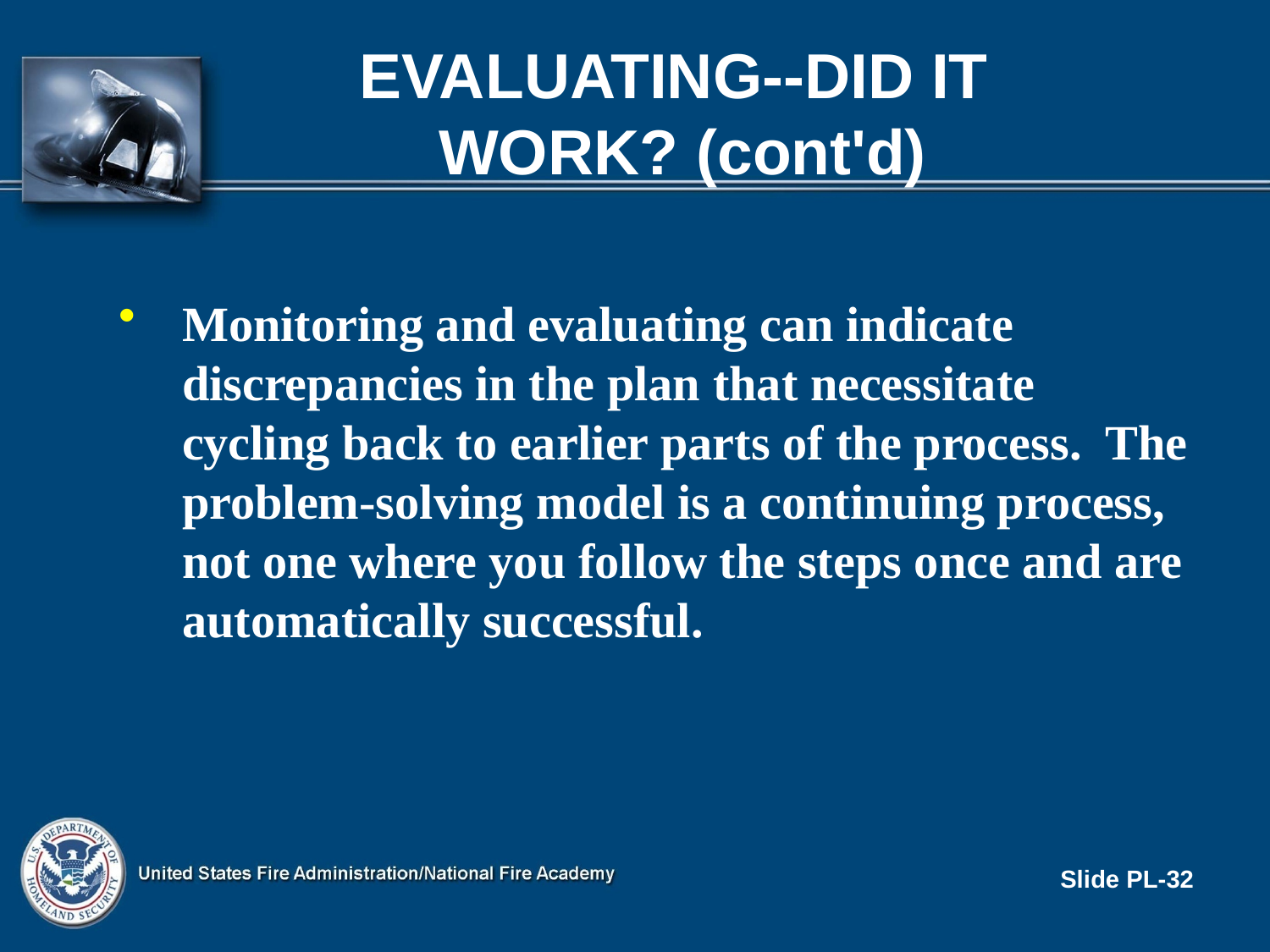

# Evaluating--Did it Work? (cont'd)
Monitoring and evaluating can indicate discrepancies in the plan that necessitate cycling back to earlier parts of the process.  The problem-solving model is a continuing process, not one where you follow the steps once and are automatically successful.
Slide PL-32